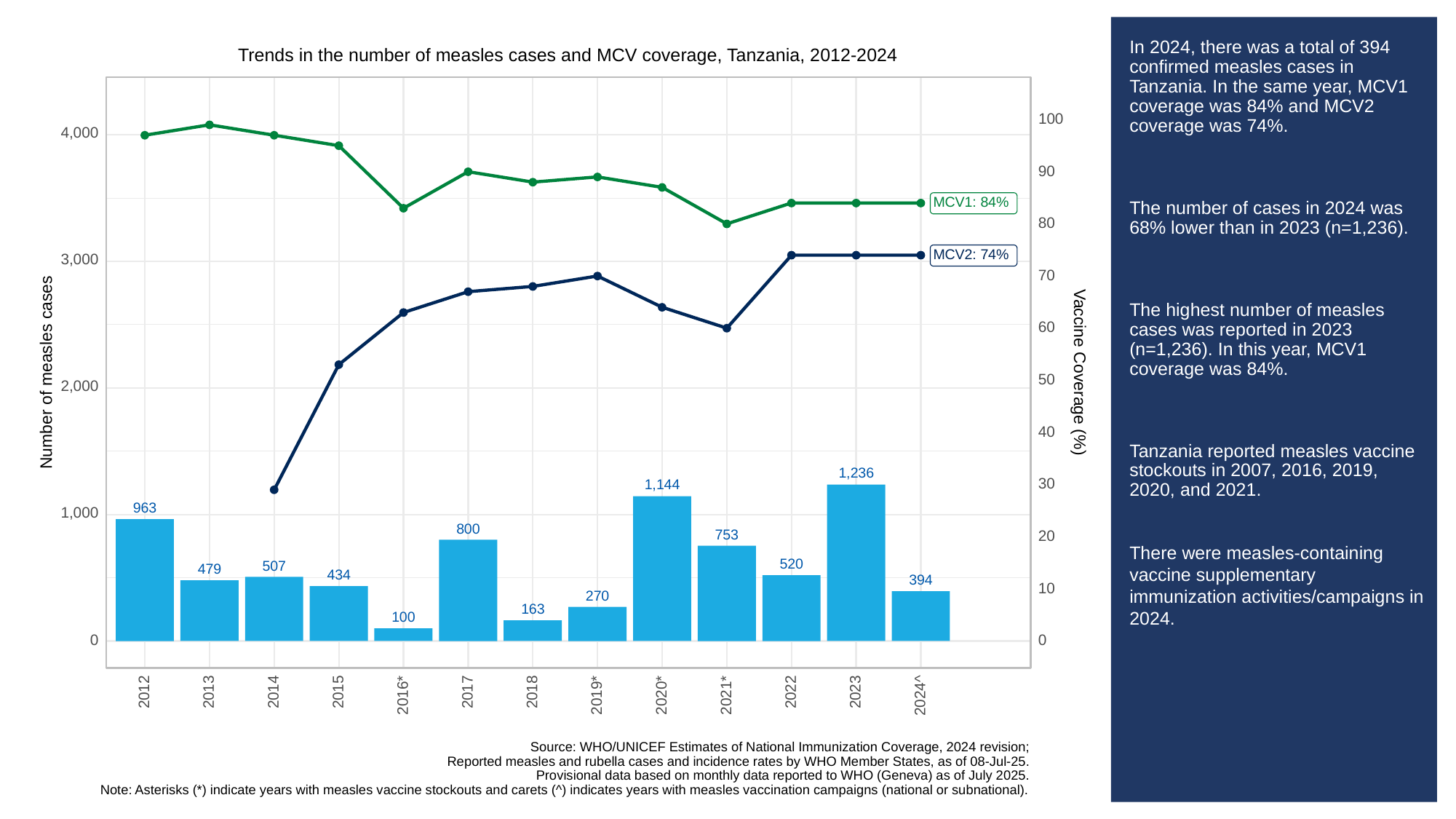

# In 2024, there was a total of 394 confirmed measles cases in Tanzania. In the same year, MCV1 coverage was 84% and MCV2 coverage was 74%.

The number of cases in 2024 was 68% lower than in 2023 (n=1,236).

The highest number of measles cases was reported in 2023 (n=1,236). In this year, MCV1 coverage was 84%.

Tanzania reported measles vaccine stockouts in 2007, 2016, 2019, 2020, and 2021.

There were measles-containing vaccine supplementary immunization activities/campaigns in 2024.

Trends in the number of measles cases and MCV coverage, Tanzania, 2012-2024

100

4,000

90

MCV1: 84%

80

MCV2: 74%

3,000

70

60

Vaccine Coverage (%)
Number of measles cases
50
2,000

40

1,236
1,144
30

963
1,000

800
753
20

520
507
479
434

394

10

270
163

100

0
0

2013
2023
2012
2014
2015
2017
2018
2022
2016*
2019*
2020*
2021*
2024^
Source: WHO/UNICEF Estimates of National Immunization Coverage, 2024 revision;
Reported measles and rubella cases and incidence rates by WHO Member States, as of 08-Jul-25.
Provisional data based on monthly data reported to WHO (Geneva) as of July 2025.
Note: Asterisks (*) indicate years with measles vaccine stockouts and carets (^) indicates years with measles vaccination campaigns (national or subnational).